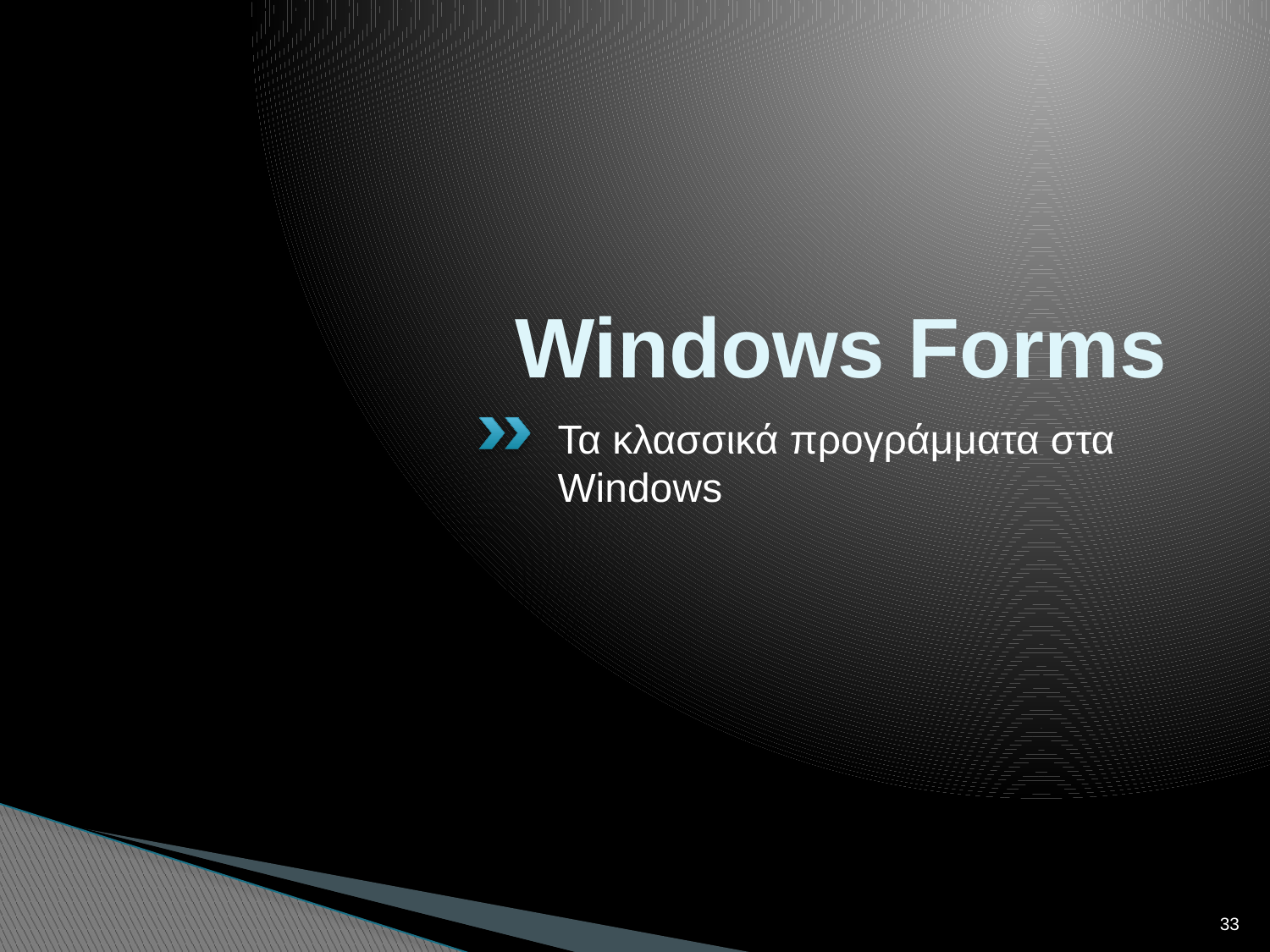

# Windows Forms
Τα κλασσικά προγράμματα στα Windows
33